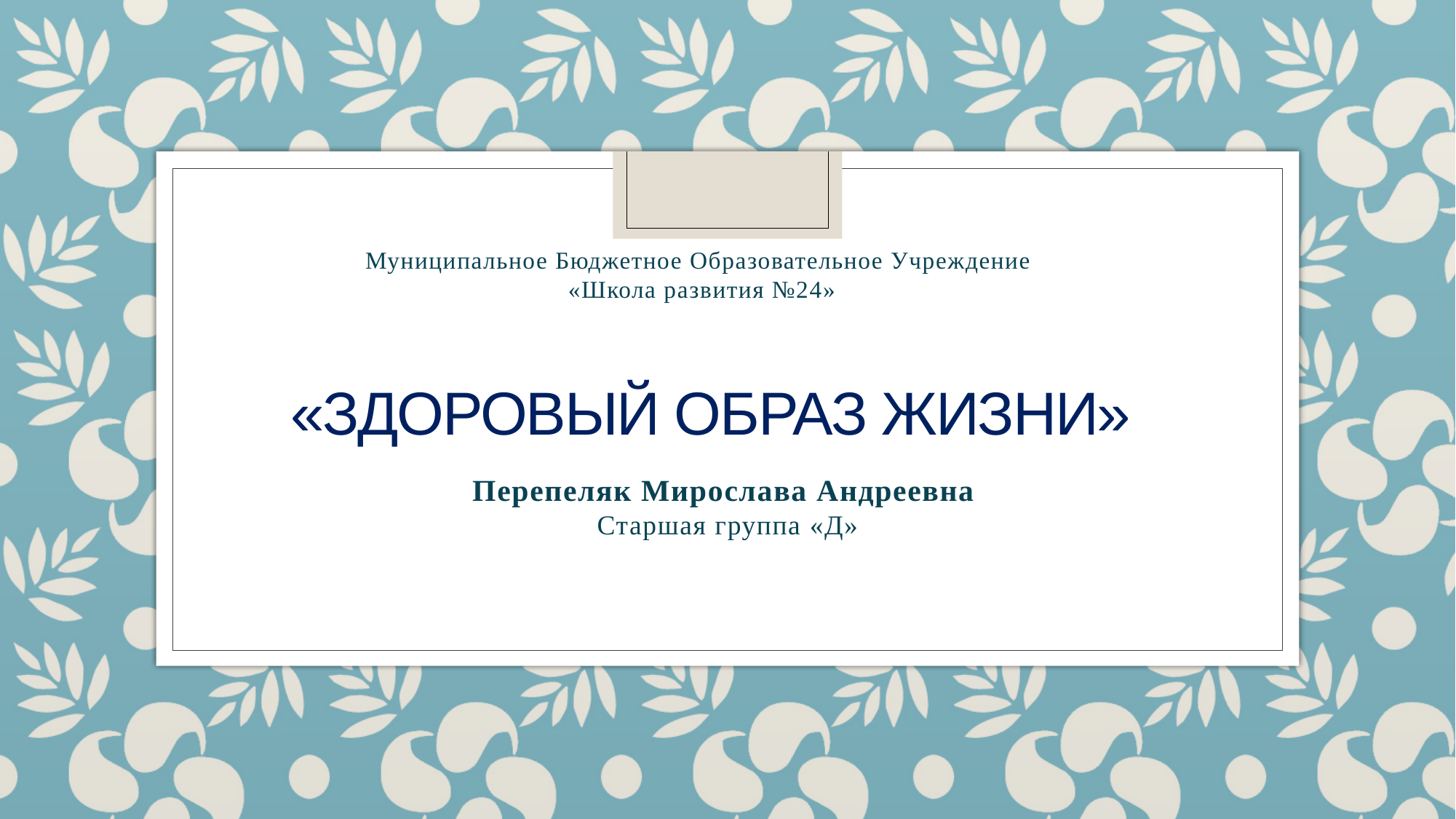

Муниципальное Бюджетное Образовательное Учреждение
 «Школа развития №24»
# «Здоровый Образ Жизни»
Перепеляк Мирослава Андреевна
Старшая группа «Д»